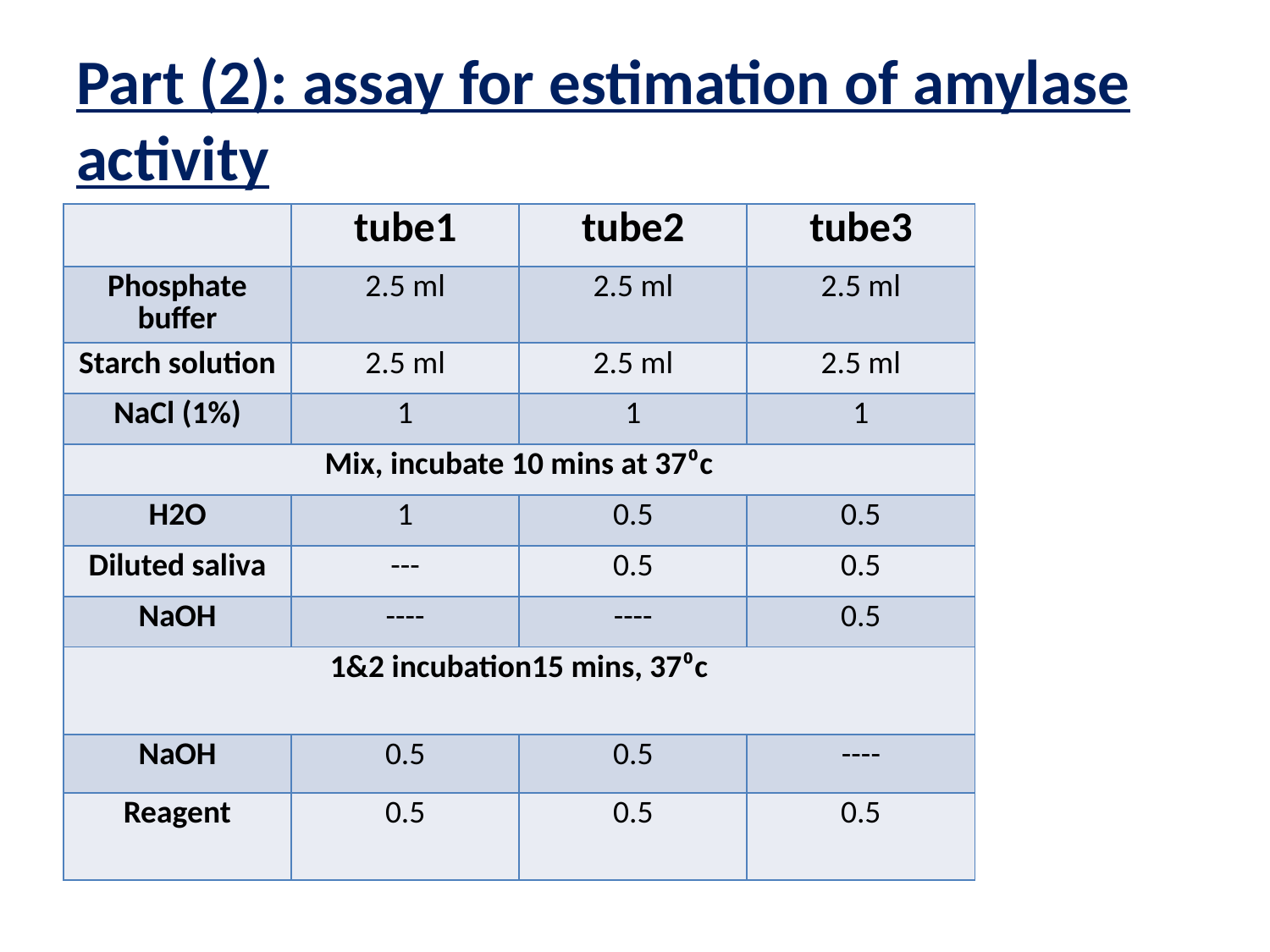

# Part (2): assay for estimation of amylase activity
|  | tube1 | tube2 | tube3 |
| --- | --- | --- | --- |
| Phosphate buffer | 2.5 ml | 2.5 ml | 2.5 ml |
| Starch solution | 2.5 ml | 2.5 ml | 2.5 ml |
| NaCl (1%) | 1 | 1 | 1 |
| Mix, incubate 10 mins at 37⁰c |  |  |  |
| H2O | 1 | 0.5 | 0.5 |
| Diluted saliva | --- | 0.5 | 0.5 |
| NaOH | ---- | ---- | 0.5 |
| 1&2 incubation15 mins, 37⁰c |  |  |  |
| NaOH | 0.5 | 0.5 | ---- |
| Reagent | 0.5 | 0.5 | 0.5 |